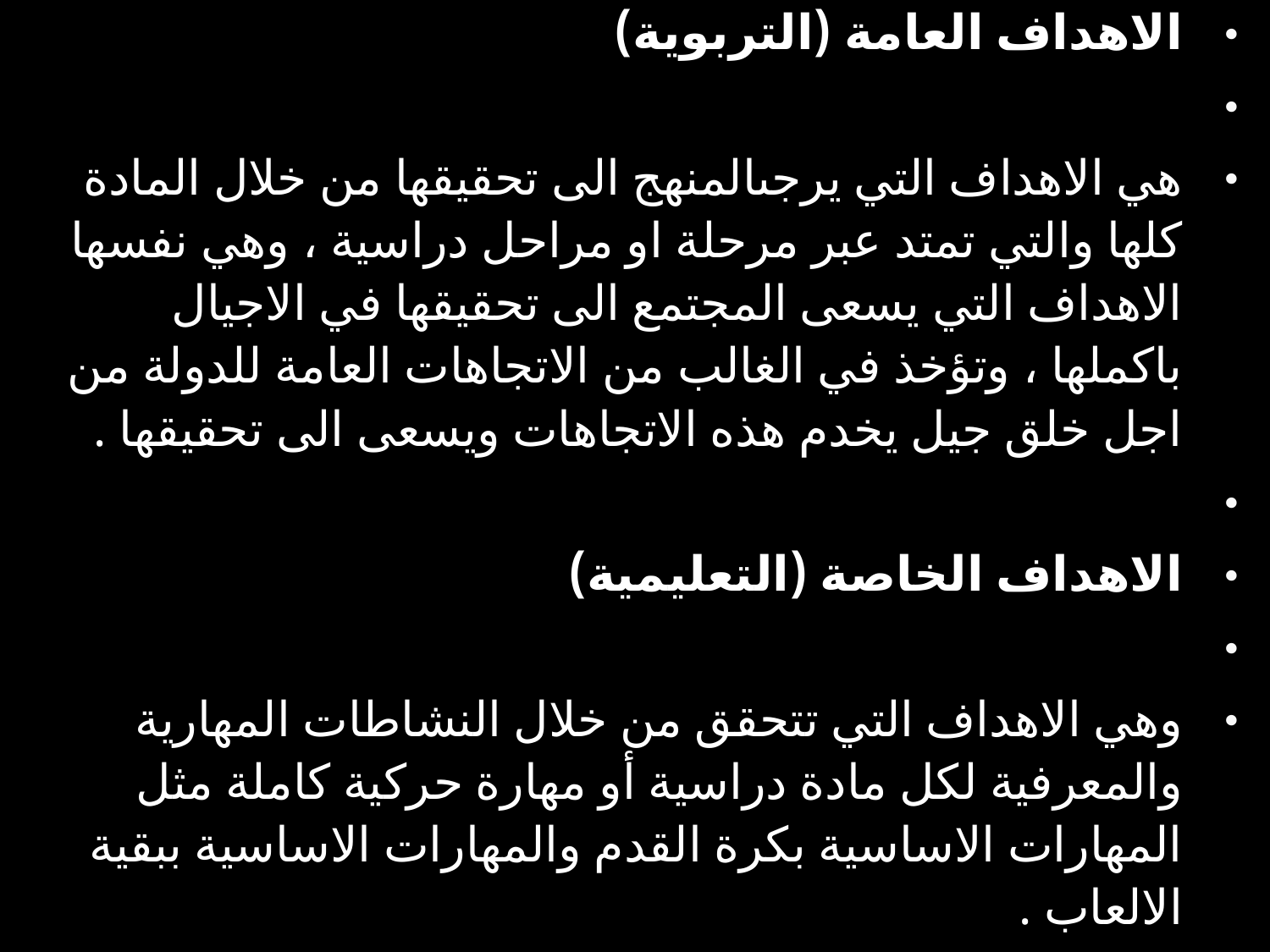

الاهداف العامة (التربوية)

هي الاهداف التي يرجىالمنهج الى تحقيقها من خلال المادة كلها والتي تمتد عبر مرحلة او مراحل دراسية ، وهي نفسها الاهداف التي يسعى المجتمع الى تحقيقها في الاجيال باكملها ، وتؤخذ في الغالب من الاتجاهات العامة للدولة من اجل خلق جيل يخدم هذه الاتجاهات ويسعى الى تحقيقها .

الاهداف الخاصة (التعليمية)

وهي الاهداف التي تتحقق من خلال النشاطات المهارية والمعرفية لكل مادة دراسية أو مهارة حركية كاملة مثل المهارات الاساسية بكرة القدم والمهارات الاساسية ببقية الالعاب .